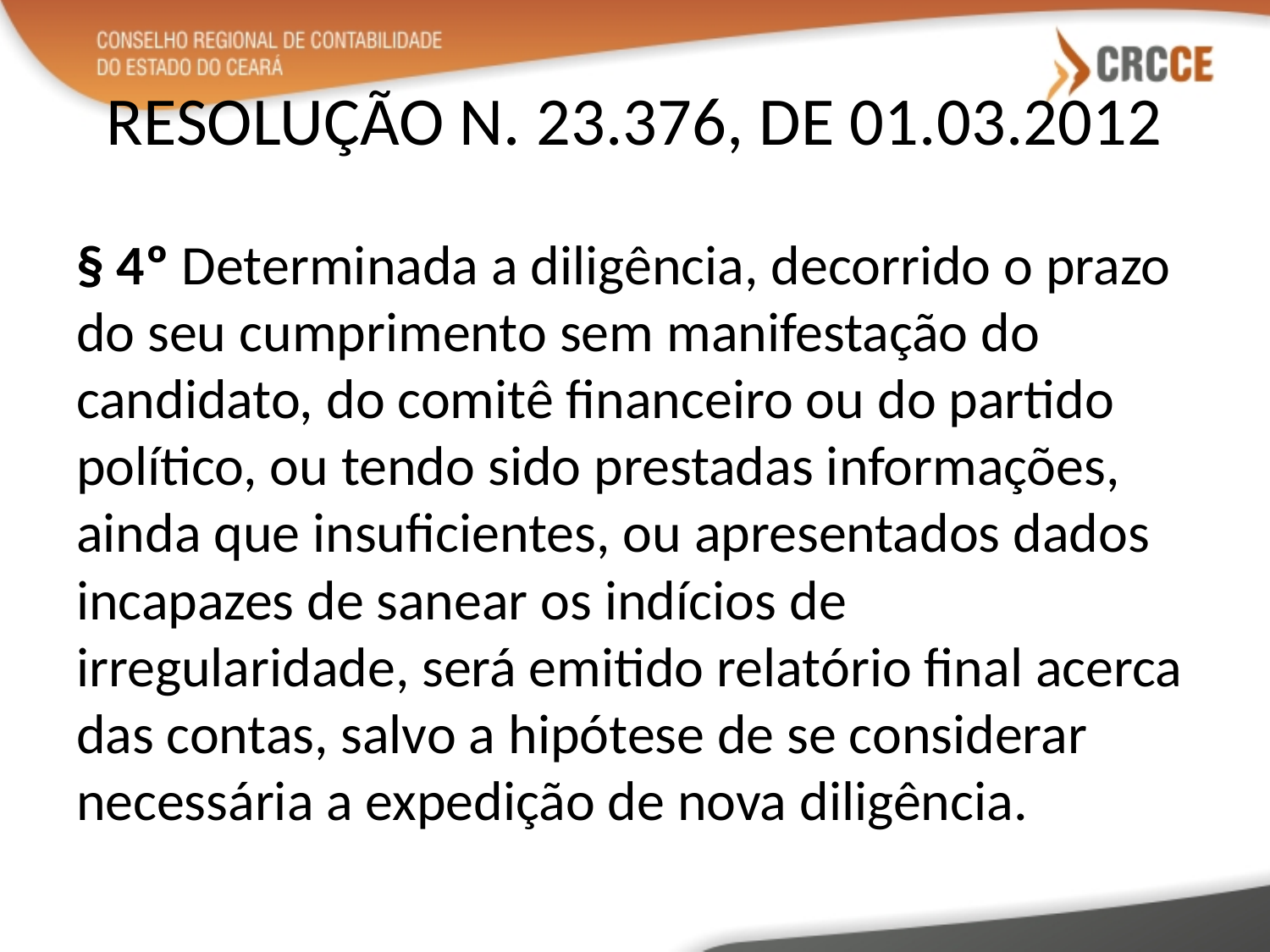

# RESOLUÇÃO N. 23.376, DE 01.03.2012
§ 4º Determinada a diligência, decorrido o prazo do seu cumprimento sem manifestação do candidato, do comitê financeiro ou do partido político, ou tendo sido prestadas informações, ainda que insuficientes, ou apresentados dados incapazes de sanear os indícios de irregularidade, será emitido relatório final acerca das contas, salvo a hipótese de se considerar necessária a expedição de nova diligência.